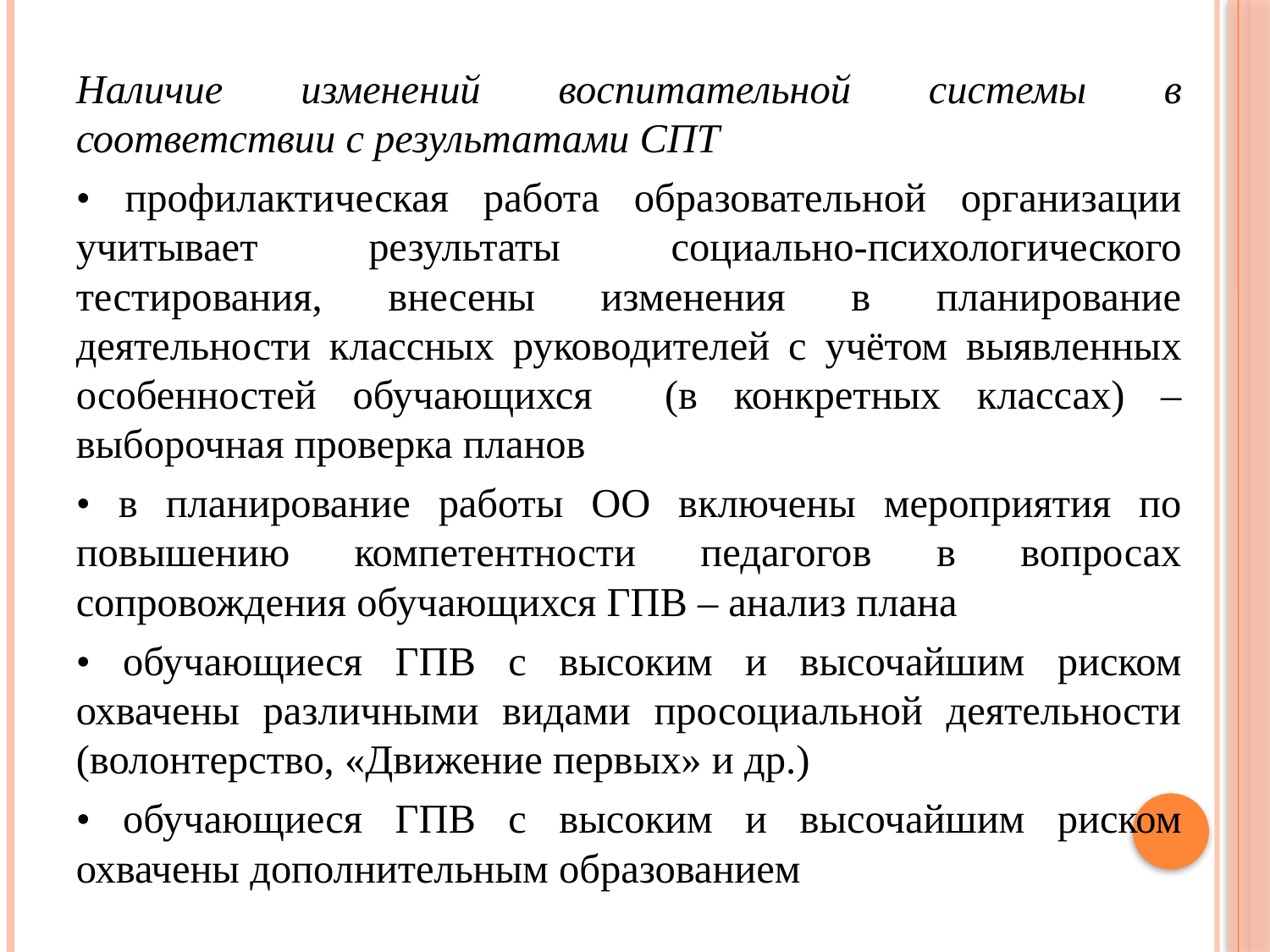

Наличие изменений воспитательной системы в соответствии с результатами СПТ
• профилактическая работа образовательной организации учитывает результаты социально-психологического тестирования, внесены изменения в планирование деятельности классных руководителей с учётом выявленных особенностей обучающихся  (в конкретных классах) – выборочная проверка планов
• в планирование работы ОО включены мероприятия по повышению компетентности педагогов в вопросах сопровождения обучающихся ГПВ – анализ плана
• обучающиеся ГПВ с высоким и высочайшим риском охвачены различными видами просоциальной деятельности (волонтерство, «Движение первых» и др.)
• обучающиеся ГПВ с высоким и высочайшим риском охвачены дополнительным образованием